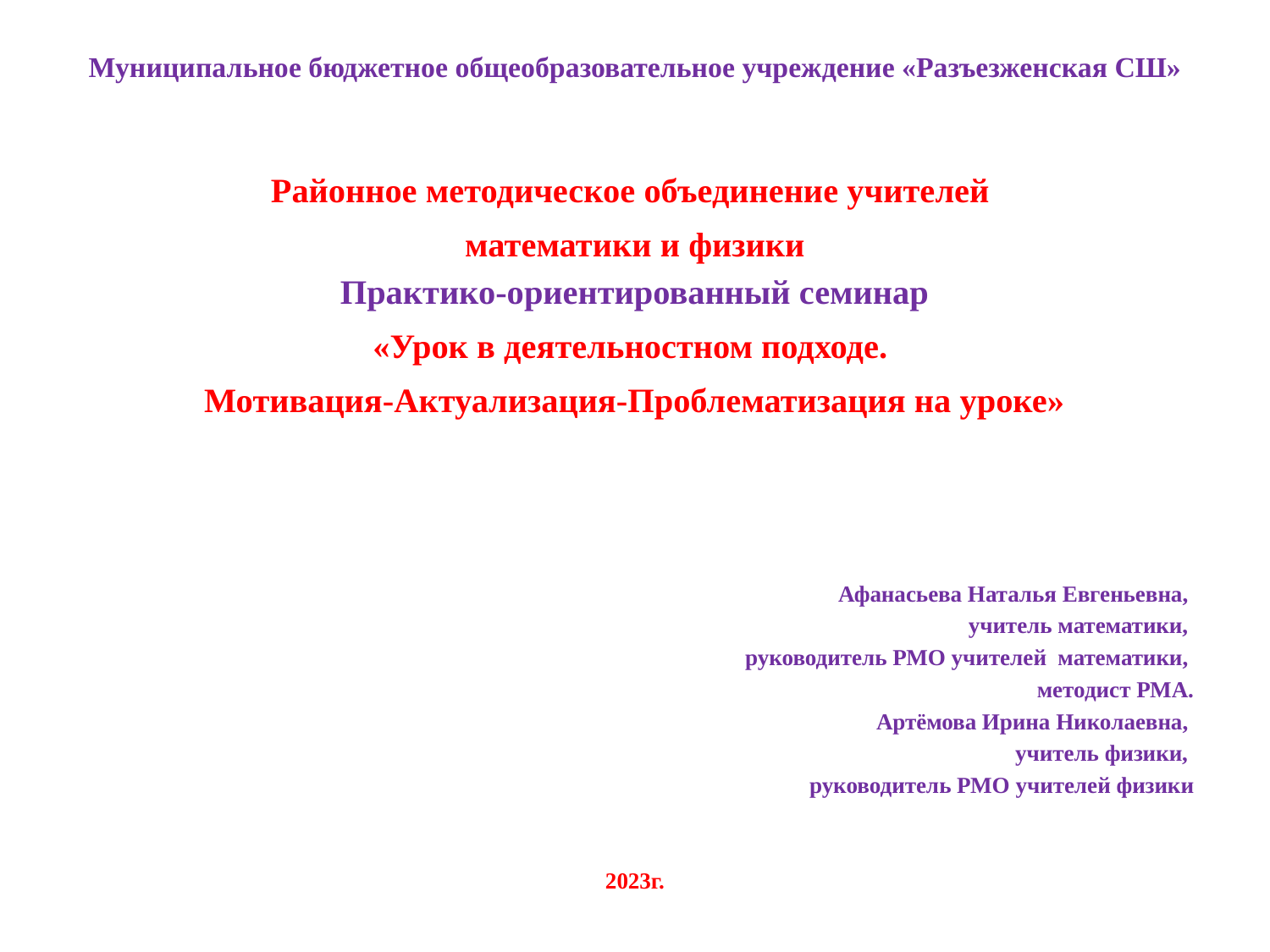

# Муниципальное бюджетное общеобразовательное учреждение «Разъезженская СШ»
Районное методическое объединение учителей
математики и физики
Практико-ориентированный семинар
«Урок в деятельностном подходе.
Мотивация-Актуализация-Проблематизация на уроке»

Афанасьева Наталья Евгеньевна,
учитель математики,
руководитель РМО учителей  математики,
методист РМА.
Артёмова Ирина Николаевна,
учитель физики,
руководитель РМО учителей физики

2023г.